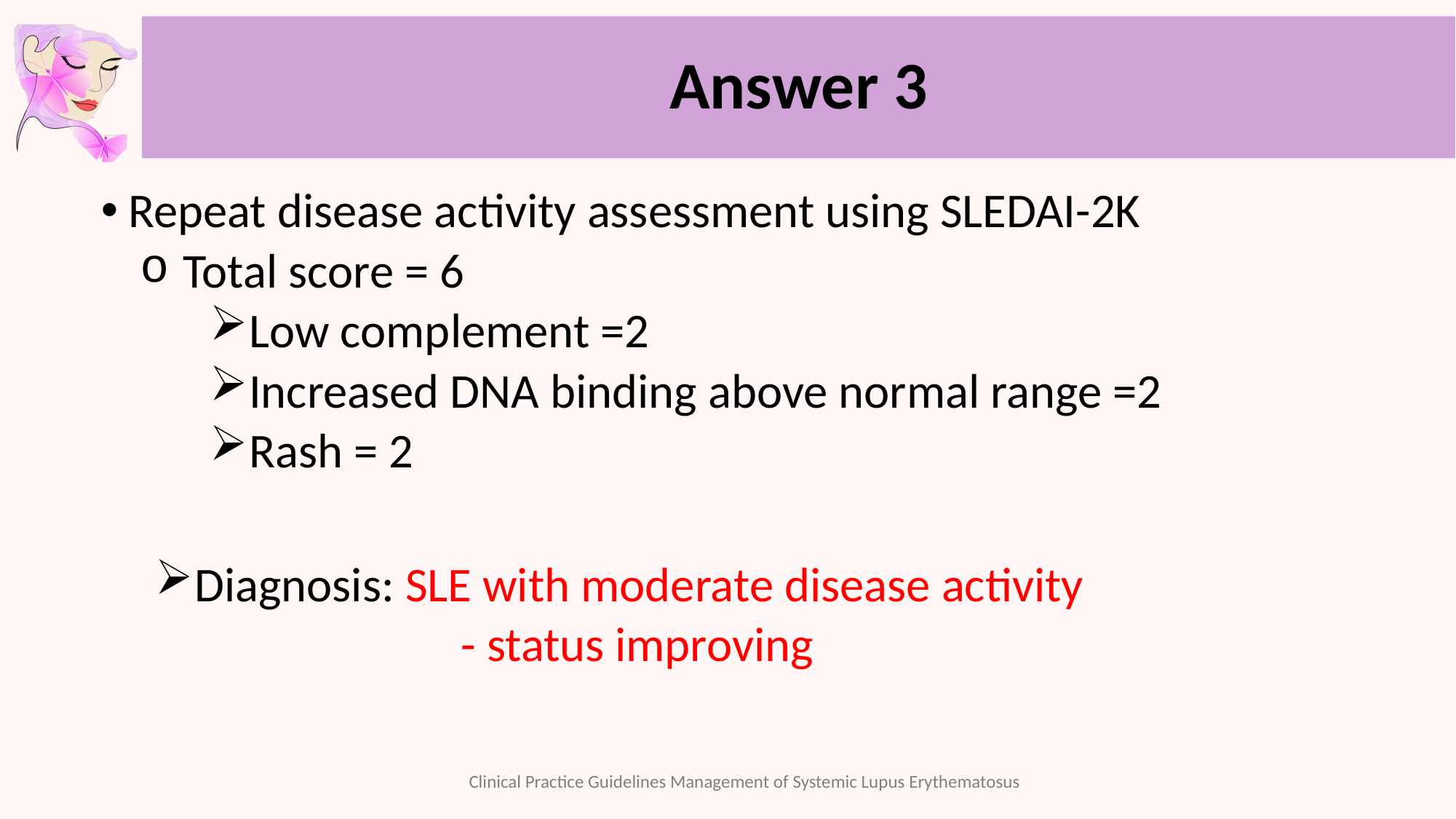

# Answer 3
Repeat disease activity assessment using SLEDAI-2K
Total score = 6
Low complement =2
Increased DNA binding above normal range =2
Rash = 2

Diagnosis: SLE with moderate disease activity
		        - status improving